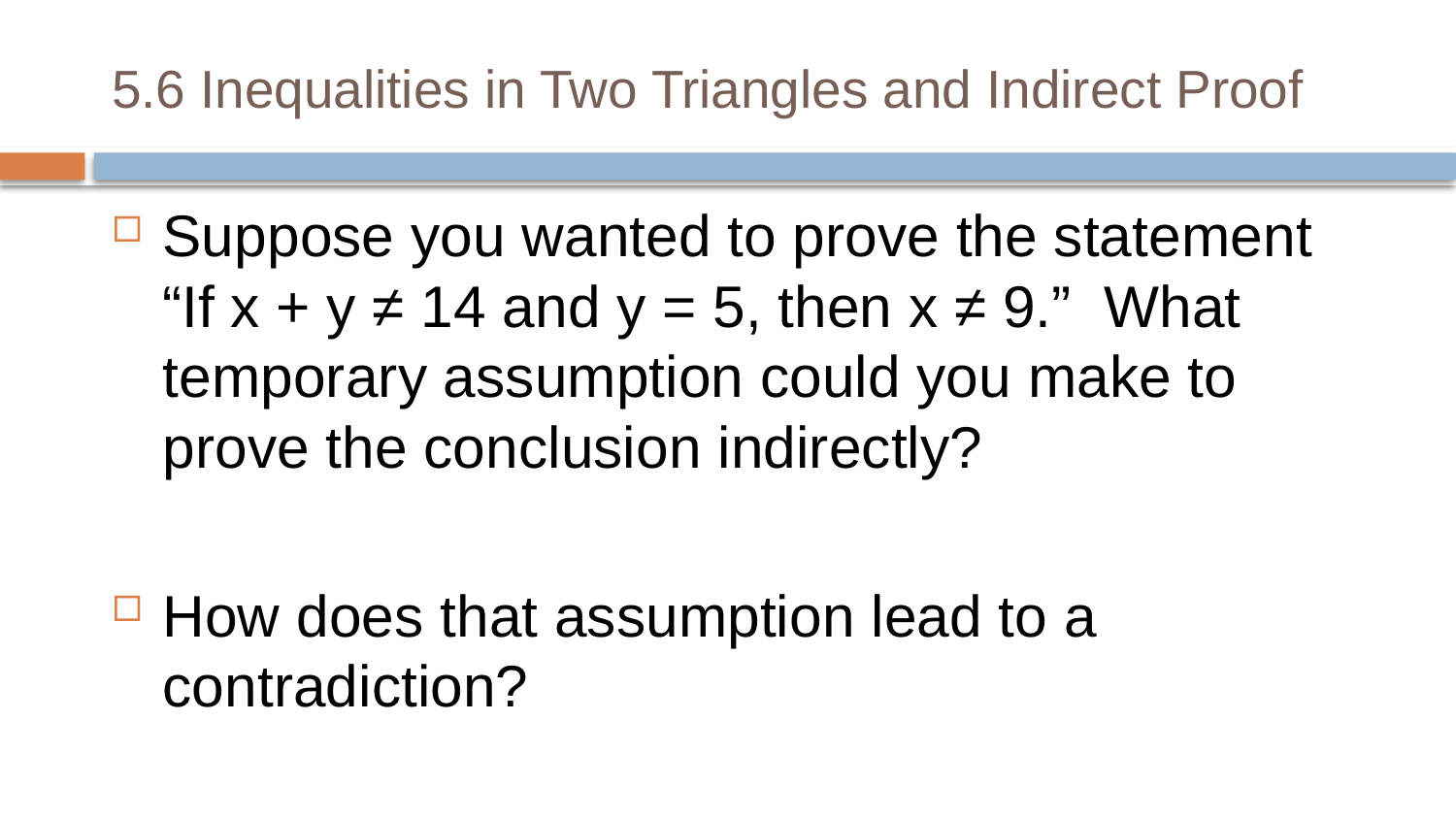

# 5.6 Inequalities in Two Triangles and Indirect Proof
Suppose you wanted to prove the statement “If x + y ≠ 14 and y = 5, then x ≠ 9.”  What temporary assumption could you make to prove the conclusion indirectly?

How does that assumption lead to a contradiction?